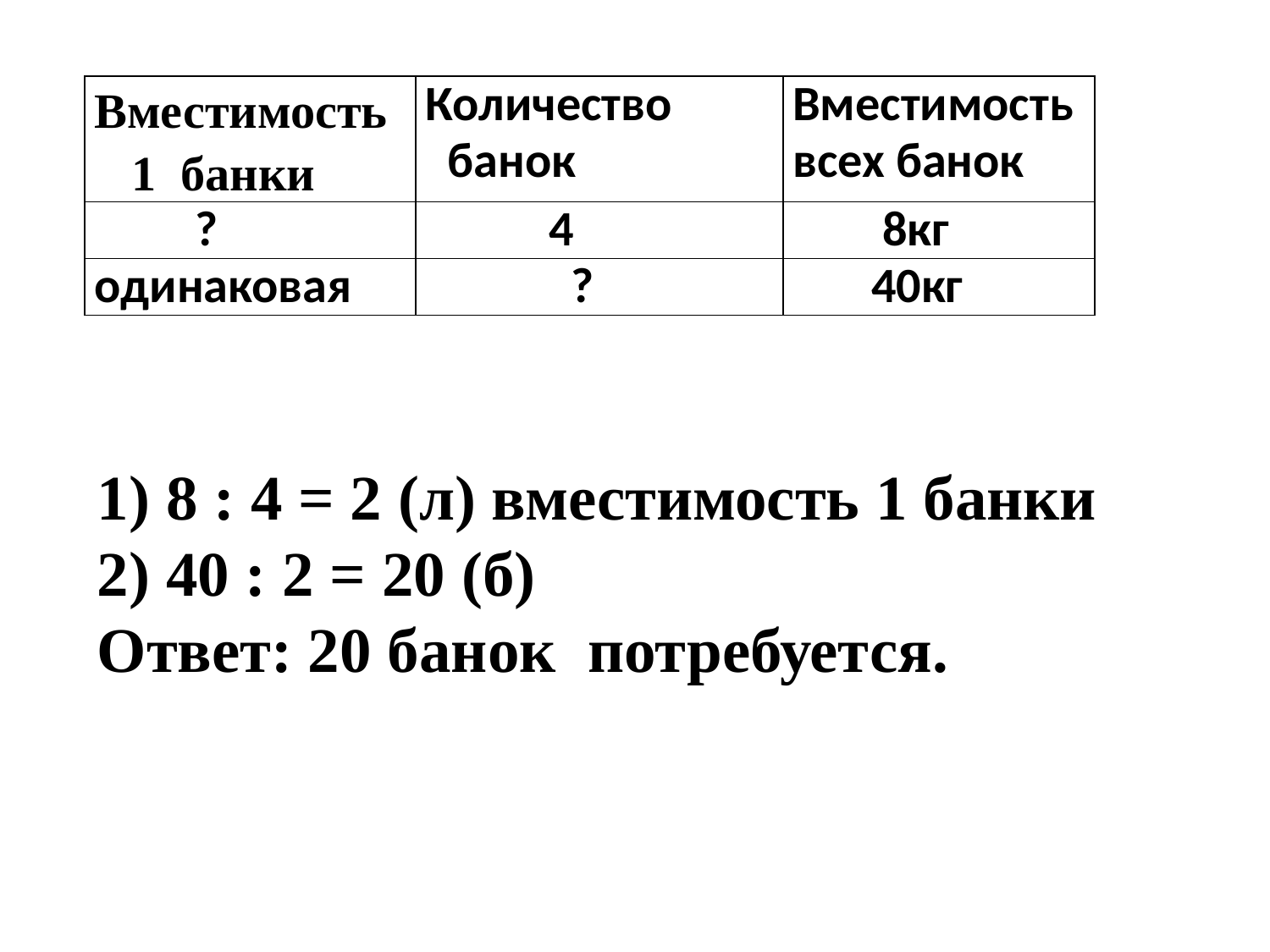

| Вместимость 1 банки | Количество банок | Вместимость всех банок |
| --- | --- | --- |
| ? | 4 | 8кг |
| одинаковая | ? | 40кг |
1) 8 : 4 = 2 (л) вместимость 1 банки
2) 40 : 2 = 20 (б)
Ответ: 20 банок  потребуется.